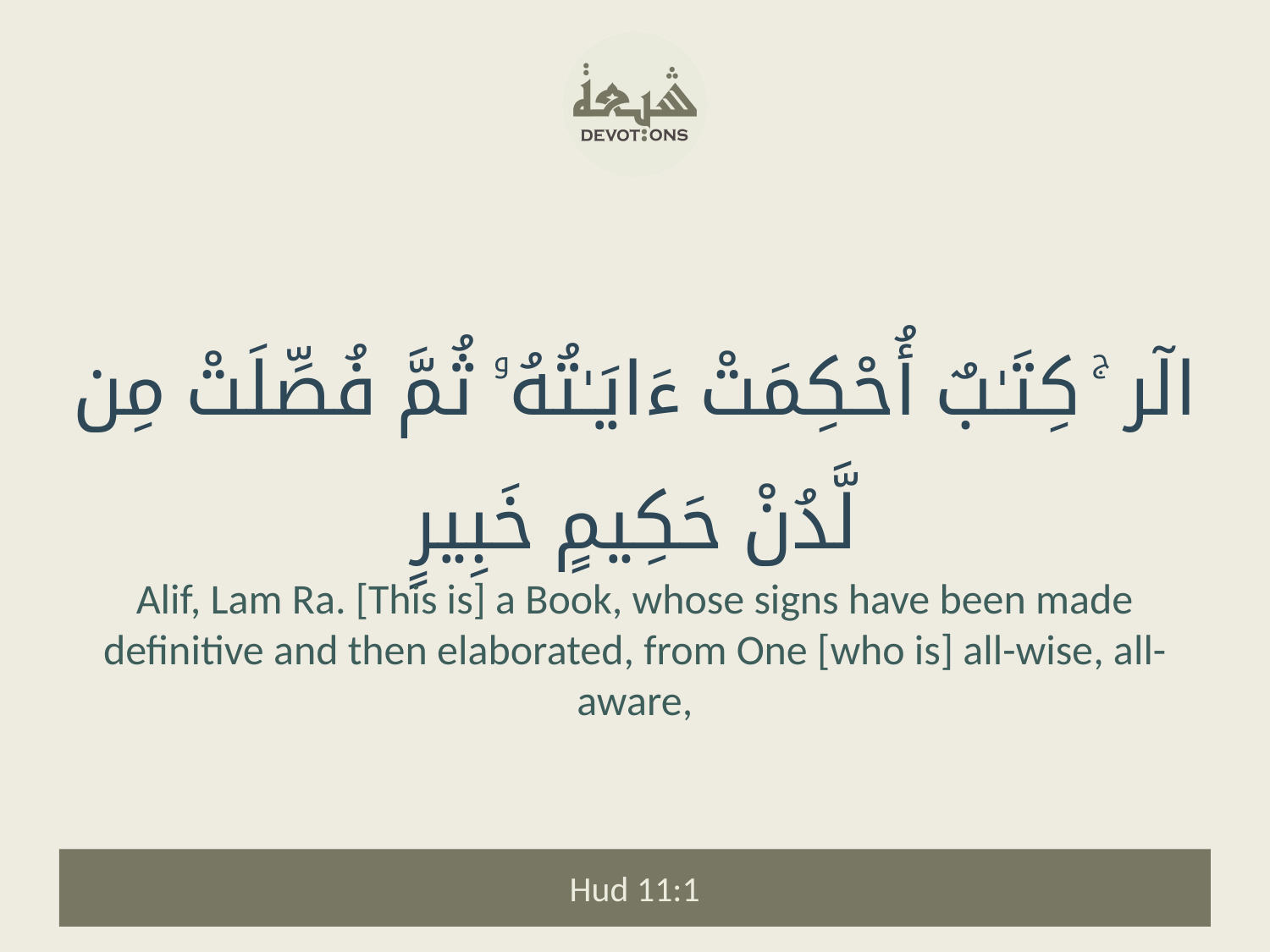

الٓر ۚ كِتَـٰبٌ أُحْكِمَتْ ءَايَـٰتُهُۥ ثُمَّ فُصِّلَتْ مِن لَّدُنْ حَكِيمٍ خَبِيرٍ
Alif, Lam Ra. [This is] a Book, whose signs have been made definitive and then elaborated, from One [who is] all-wise, all-aware,
Hud 11:1